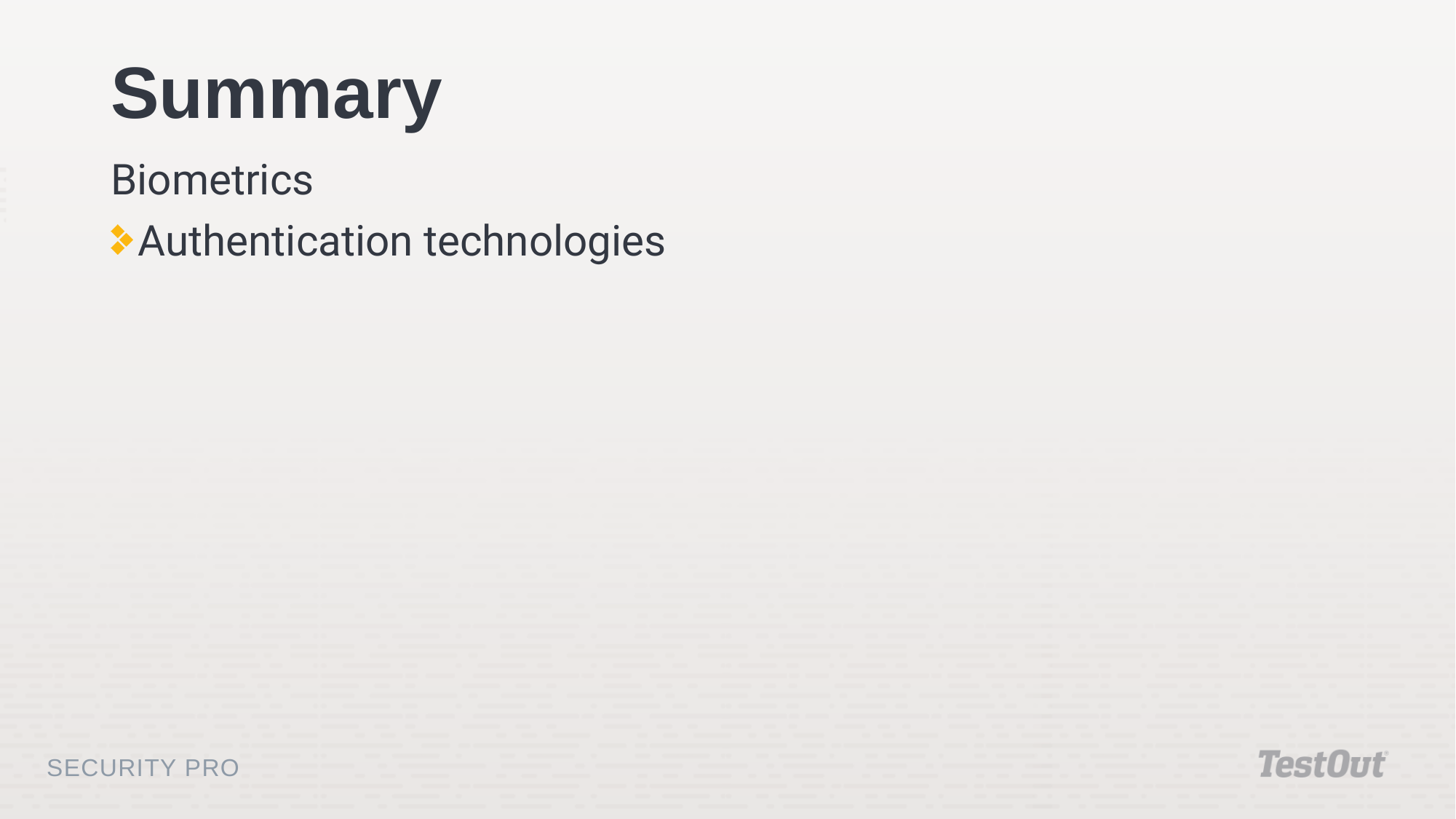

# Summary
Biometrics
Authentication technologies
Security Pro